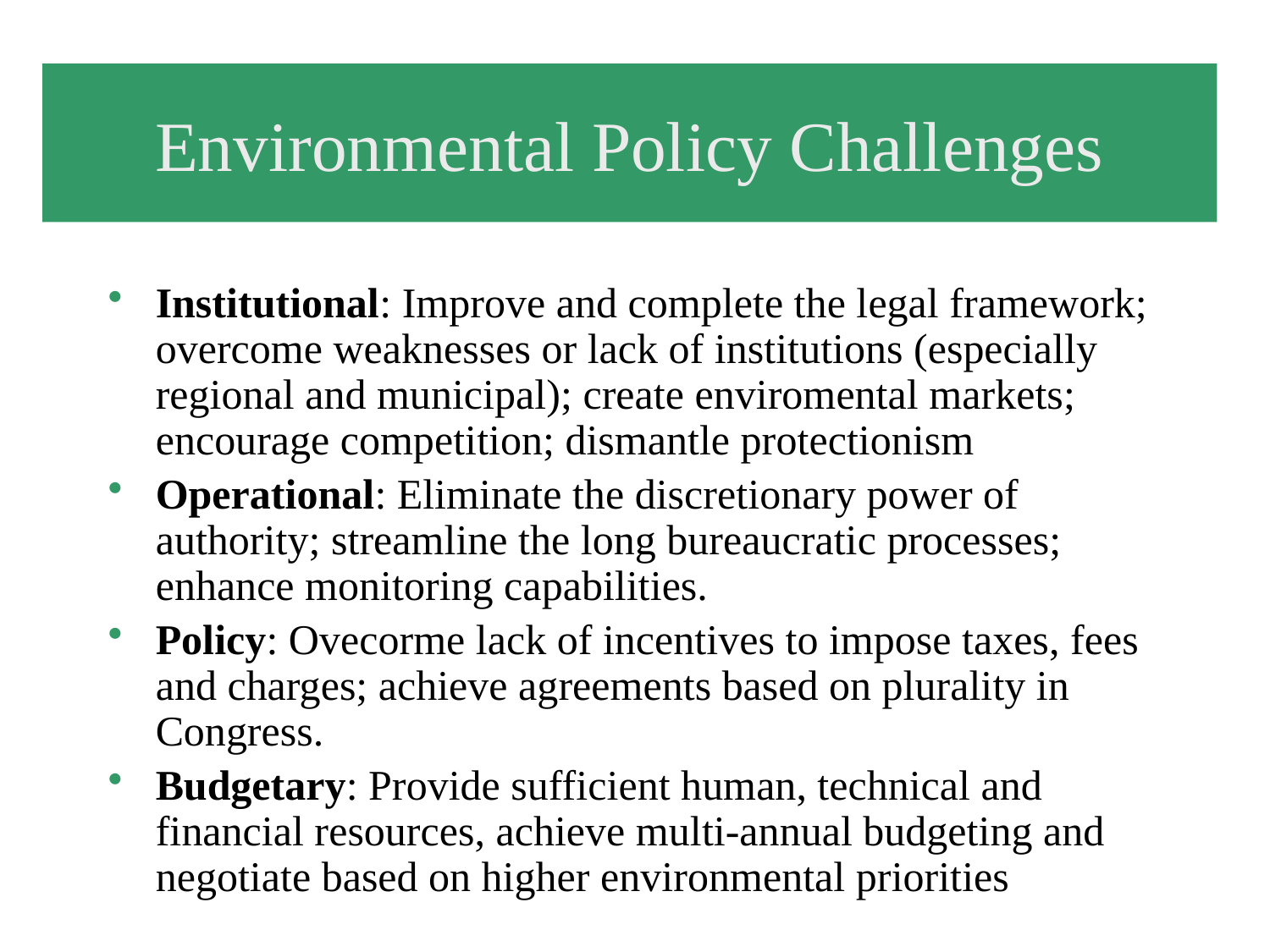

# Environmental Policy Challenges
Institutional: Improve and complete the legal framework; overcome weaknesses or lack of institutions (especially regional and municipal); create enviromental markets; encourage competition; dismantle protectionism
Operational: Eliminate the discretionary power of authority; streamline the long bureaucratic processes; enhance monitoring capabilities.
Policy: Ovecorme lack of incentives to impose taxes, fees and charges; achieve agreements based on plurality in Congress.
Budgetary: Provide sufficient human, technical and financial resources, achieve multi-annual budgeting and negotiate based on higher environmental priorities